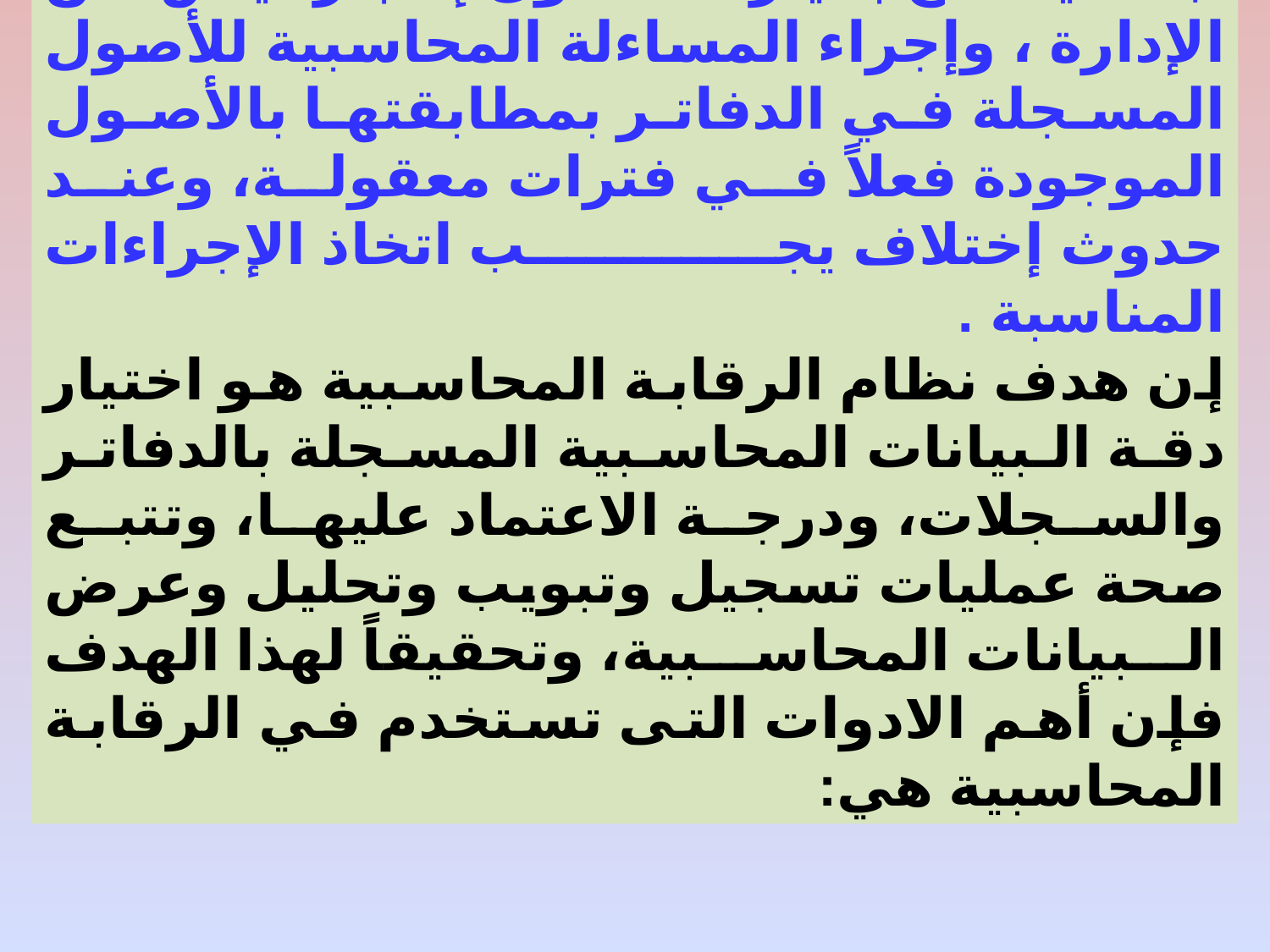

ب- لا يسمح بحيازة الأصول إلا بترخيص من الإدارة ، وإجراء المساءلة المحاسبية للأصول المسجلة في الدفاتر بمطابقتها بالأصول الموجودة فعلاً في فترات معقولة، وعند حدوث إختلاف يجب اتخاذ الإجراءات المناسبة .
	إن هدف نظام الرقابة المحاسبية هو اختيار دقة البيانات المحاسبية المسجلة بالدفاتر والسجلات، ودرجة الاعتماد عليها، وتتبع صحة عمليات تسجيل وتبويب وتحليل وعرض البيانات المحاسبية، وتحقيقاً لهذا الهدف فإن أهم الادوات التى تستخدم في الرقابة المحاسبية هي: